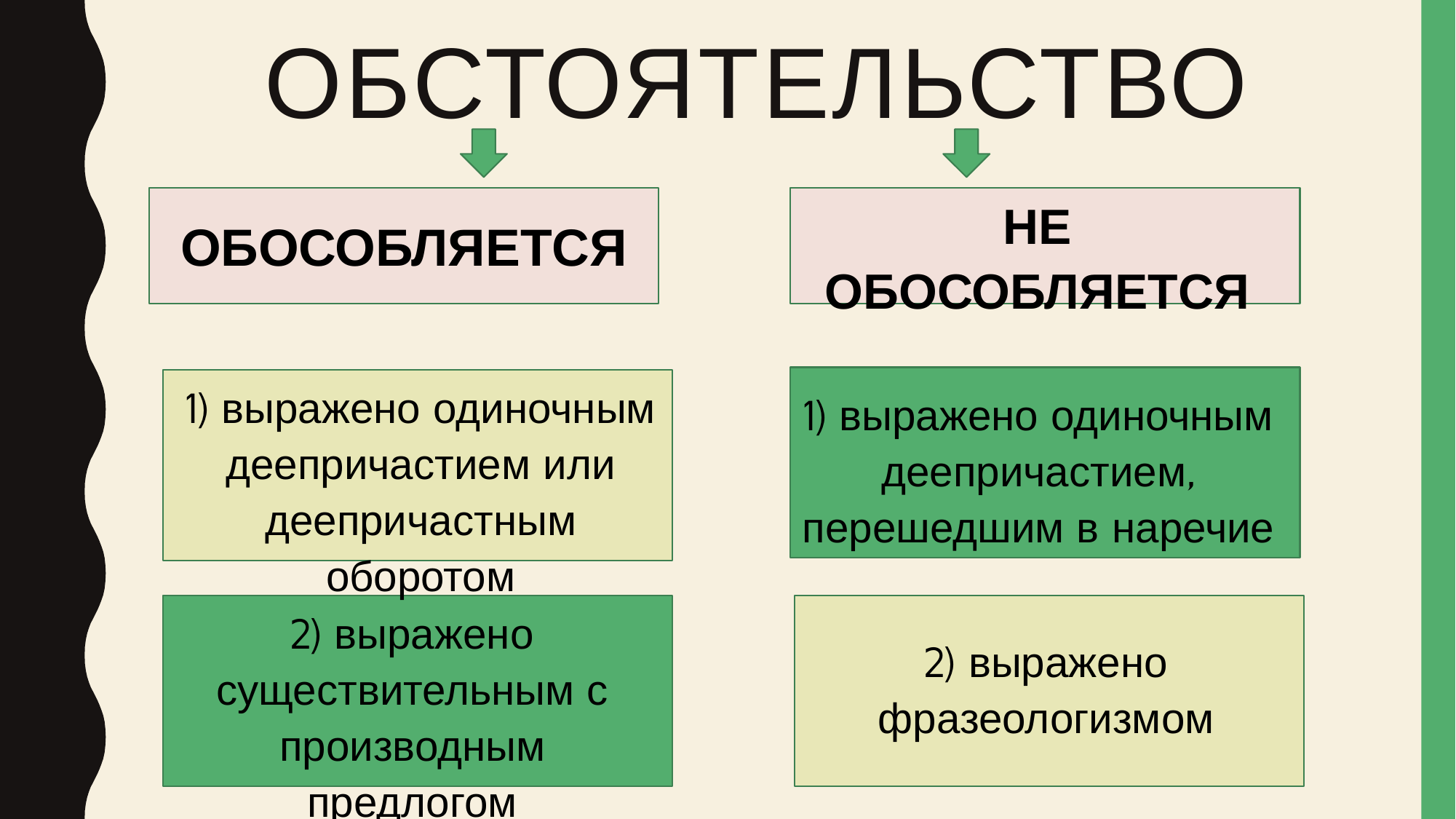

# обстоятельство

НЕ ОБОСОБЛЯЕТСЯ

ОБОСОБЛЯЕТСЯ

1) выражено одиночным деепричастием или деепричастным оборотом
1) выражено одиночным деепричастием, перешедшим в наречие

2) выражено существительным с производным предлогом
2) выражено фразеологизмом